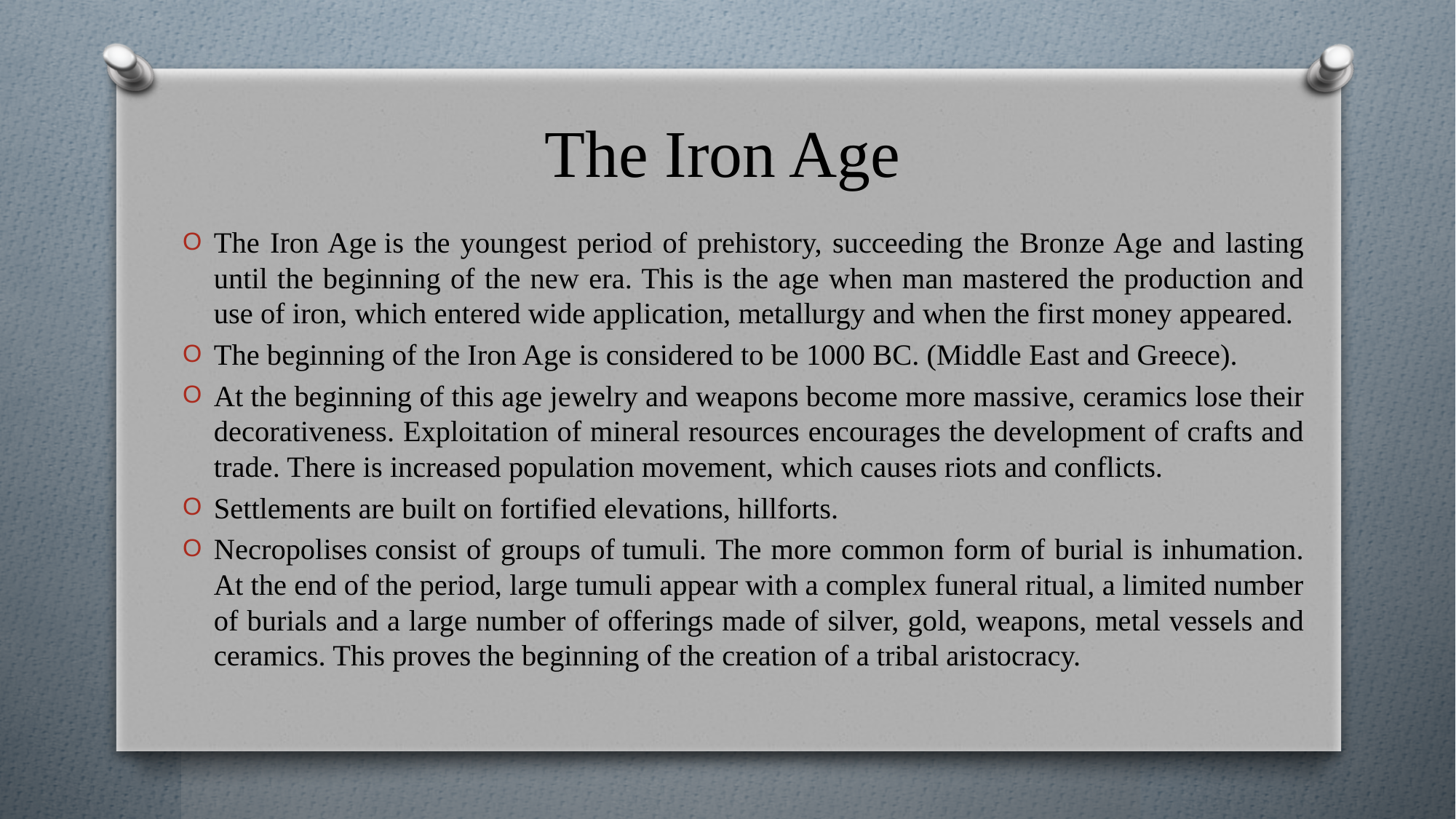

# The Iron Age
The Iron Age is the youngest period of prehistory, succeeding the Bronze Age and lasting until the beginning of the new era. This is the age when man mastered the production and use of iron, which entered wide application, metallurgy and when the first money appeared.
The beginning of the Iron Age is considered to be 1000 BC. (Middle East and Greece).
At the beginning of this age jewelry and weapons become more massive, ceramics lose their decorativeness. Exploitation of mineral resources encourages the development of crafts and trade. There is increased population movement, which causes riots and conflicts.
Settlements are built on fortified elevations, hillforts.
Necropolises consist of groups of tumuli. The more common form of burial is inhumation. At the end of the period, large tumuli appear with a complex funeral ritual, a limited number of burials and a large number of offerings made of silver, gold, weapons, metal vessels and ceramics. This proves the beginning of the creation of a tribal aristocracy.